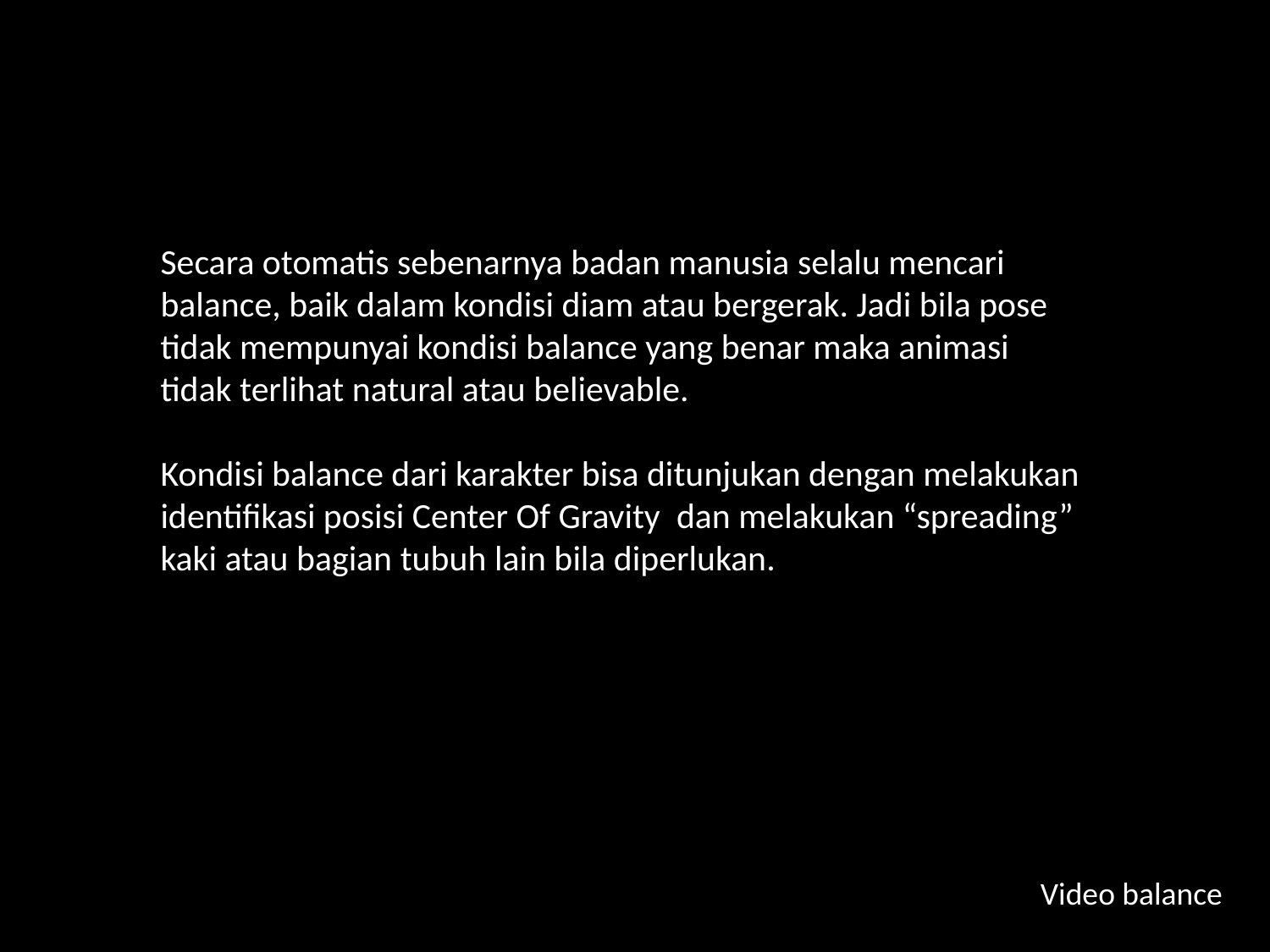

Secara otomatis sebenarnya badan manusia selalu mencari balance, baik dalam kondisi diam atau bergerak. Jadi bila pose tidak mempunyai kondisi balance yang benar maka animasi tidak terlihat natural atau believable.

Kondisi balance dari karakter bisa ditunjukan dengan melakukan identifikasi posisi Center Of Gravity  dan melakukan “spreading” kaki atau bagian tubuh lain bila diperlukan.

Video balance